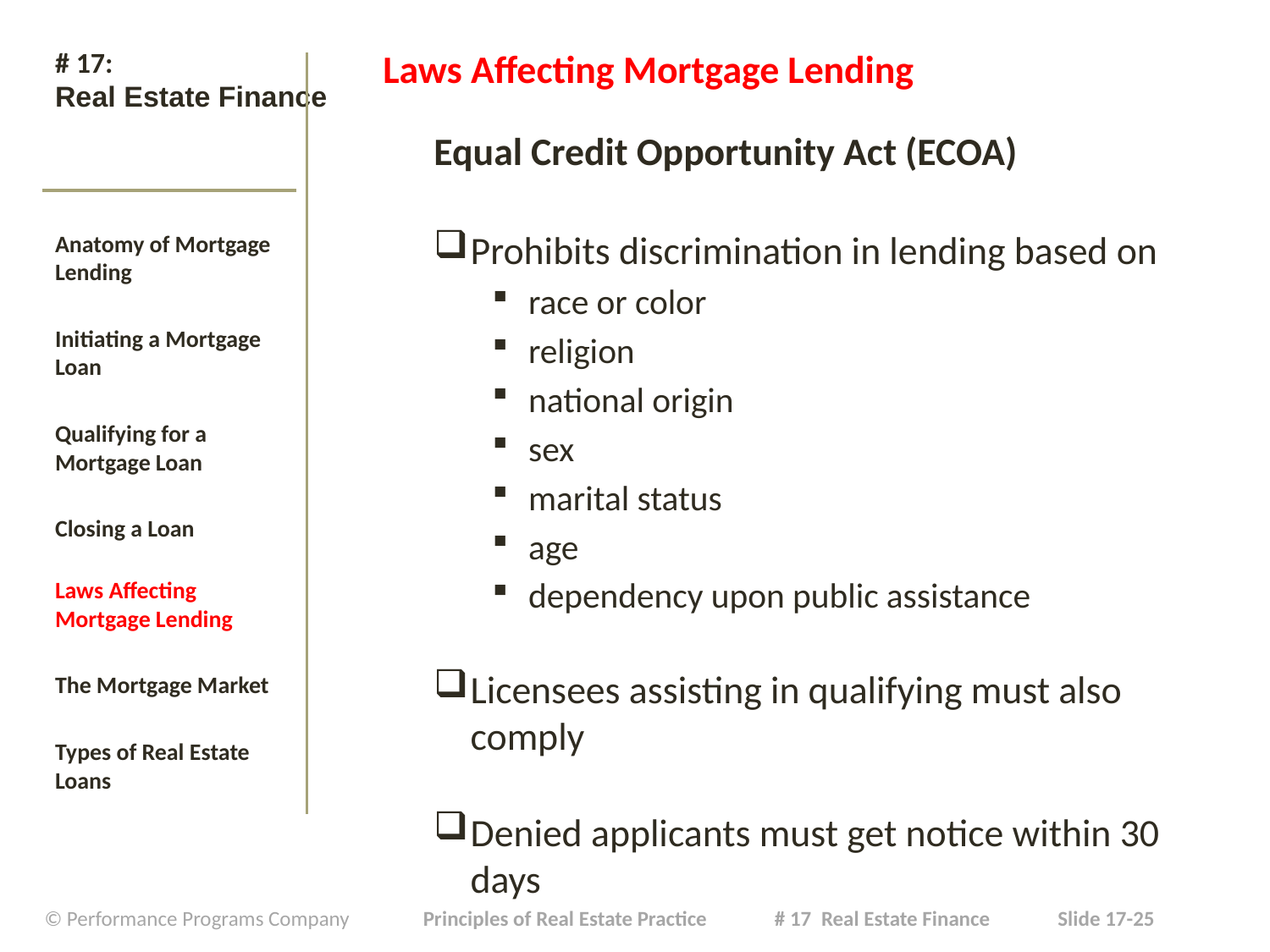

# # 17: Real Estate Finance
Laws Affecting Mortgage Lending

Equal Credit Opportunity Act (ECOA)

Prohibits discrimination in lending based on
race or color
religion
national origin
sex
marital status
age
dependency upon public assistance
Licensees assisting in qualifying must also comply
Denied applicants must get notice within 30 days

Anatomy of Mortgage Lending

Initiating a Mortgage Loan

Qualifying for a Mortgage Loan

Closing a Loan

Laws Affecting Mortgage Lending

The Mortgage Market

Types of Real Estate Loans

| © Performance Programs Company Principles of Real Estate Practice # 17 Real Estate Finance Slide 17-25 |
| --- |